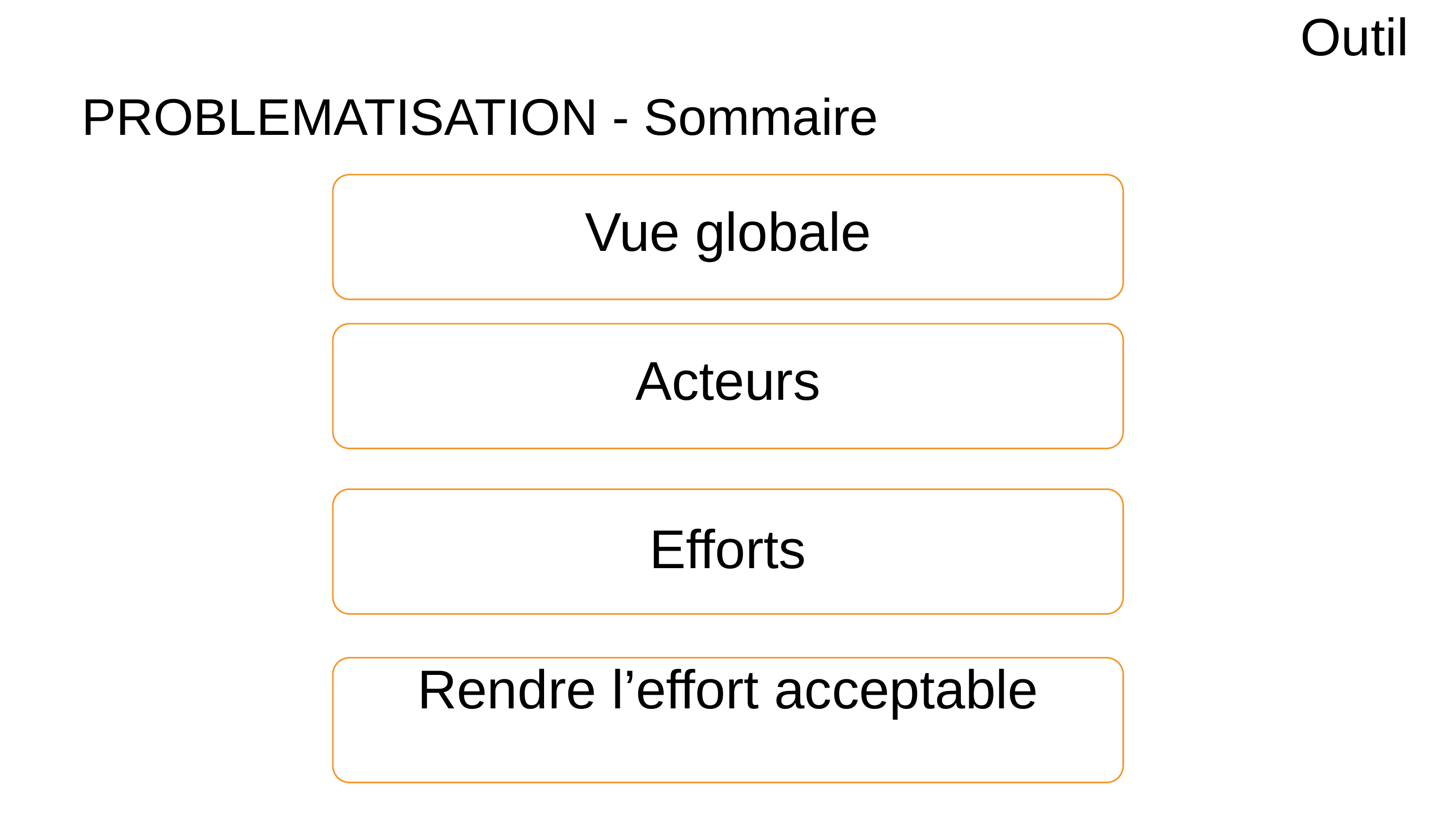

Outil
PROBLEMATISATION - Sommaire

Vue globale

Acteurs

Efforts

Rendre l’effort acceptable